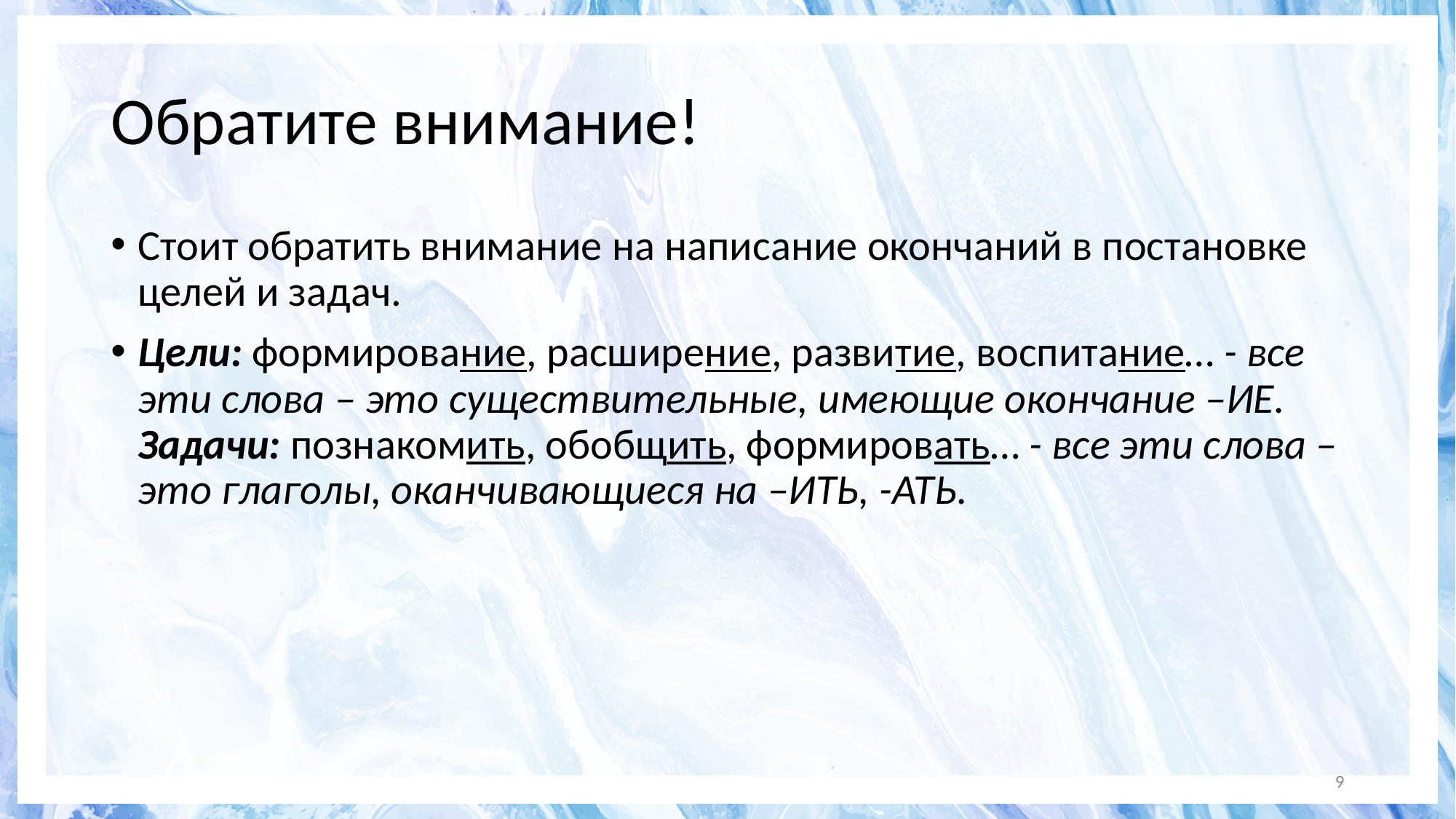

# Обратите внимание!
Стоит обратить внимание на написание окончаний в постановке целей и задач.
Цели: формирование, расширение, развитие, воспитание… - все эти слова – это существительные, имеющие окончание –ИЕ. Задачи: познакомить, обобщить, формировать… - все эти слова – это глаголы, оканчивающиеся на –ИТЬ, -АТЬ.
9